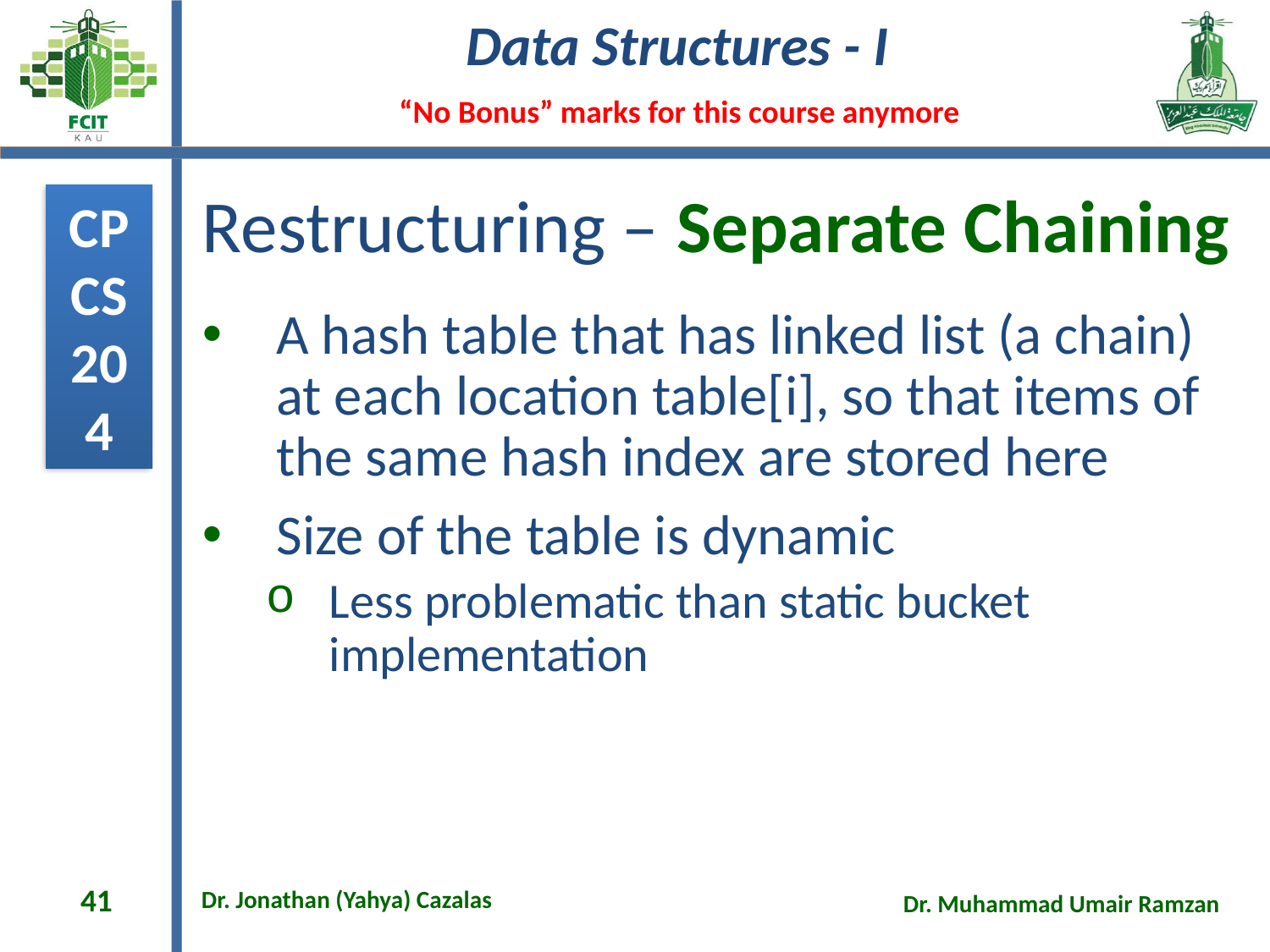

# Restructuring – Separate Chaining
A hash table that has linked list (a chain) at each location table[i], so that items of the same hash index are stored here
Size of the table is dynamic
Less problematic than static bucket implementation
41